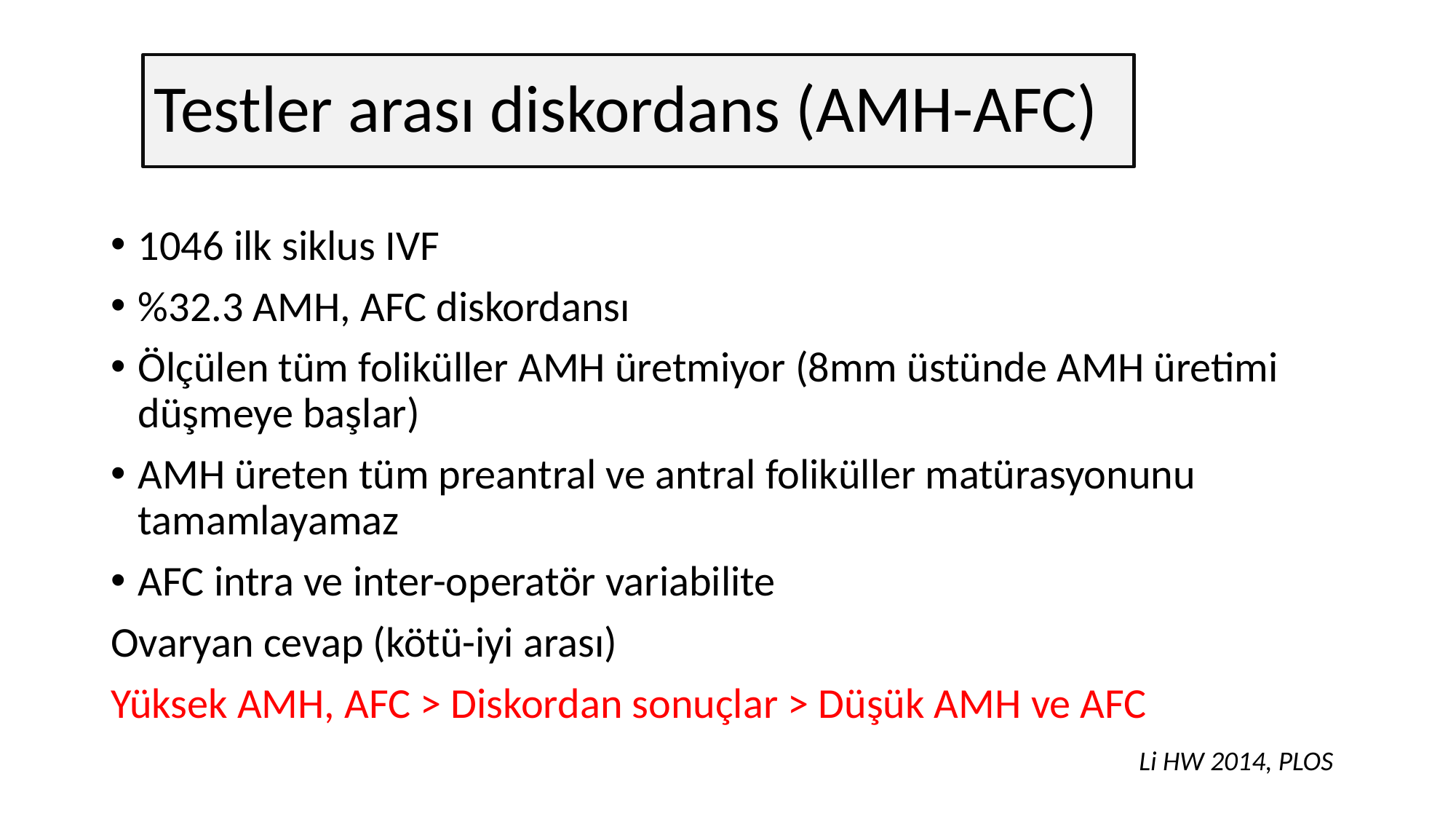

# Testler arası diskordans (AMH-AFC)
1046 ilk siklus IVF
%32.3 AMH, AFC diskordansı
Ölçülen tüm foliküller AMH üretmiyor (8mm üstünde AMH üretimi düşmeye başlar)
AMH üreten tüm preantral ve antral foliküller matürasyonunu tamamlayamaz
AFC intra ve inter-operatör variabilite
Ovaryan cevap (kötü-iyi arası)
Yüksek AMH, AFC > Diskordan sonuçlar > Düşük AMH ve AFC

Li HW 2014, PLOS